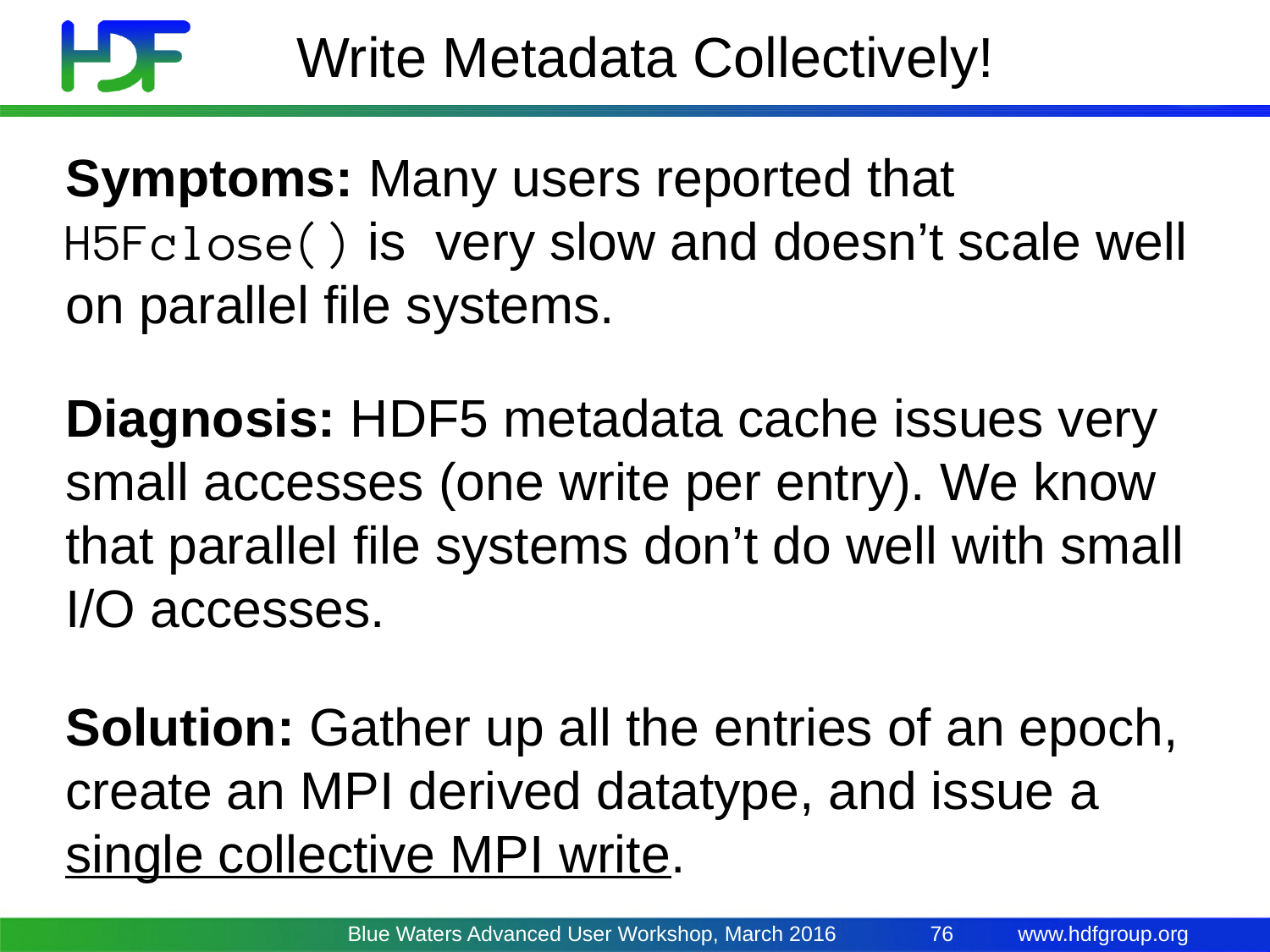

# Write Metadata Collectively!
Symptoms: Many users reported that H5Fclose() is  very slow and doesn’t scale well on parallel file systems.

Diagnosis: HDF5 metadata cache issues very small accesses (one write per entry). We know that parallel file systems don’t do well with small I/O accesses.

Solution: Gather up all the entries of an epoch, create an MPI derived datatype, and issue a single collective MPI write.
Blue Waters Advanced User Workshop, March 2016
76